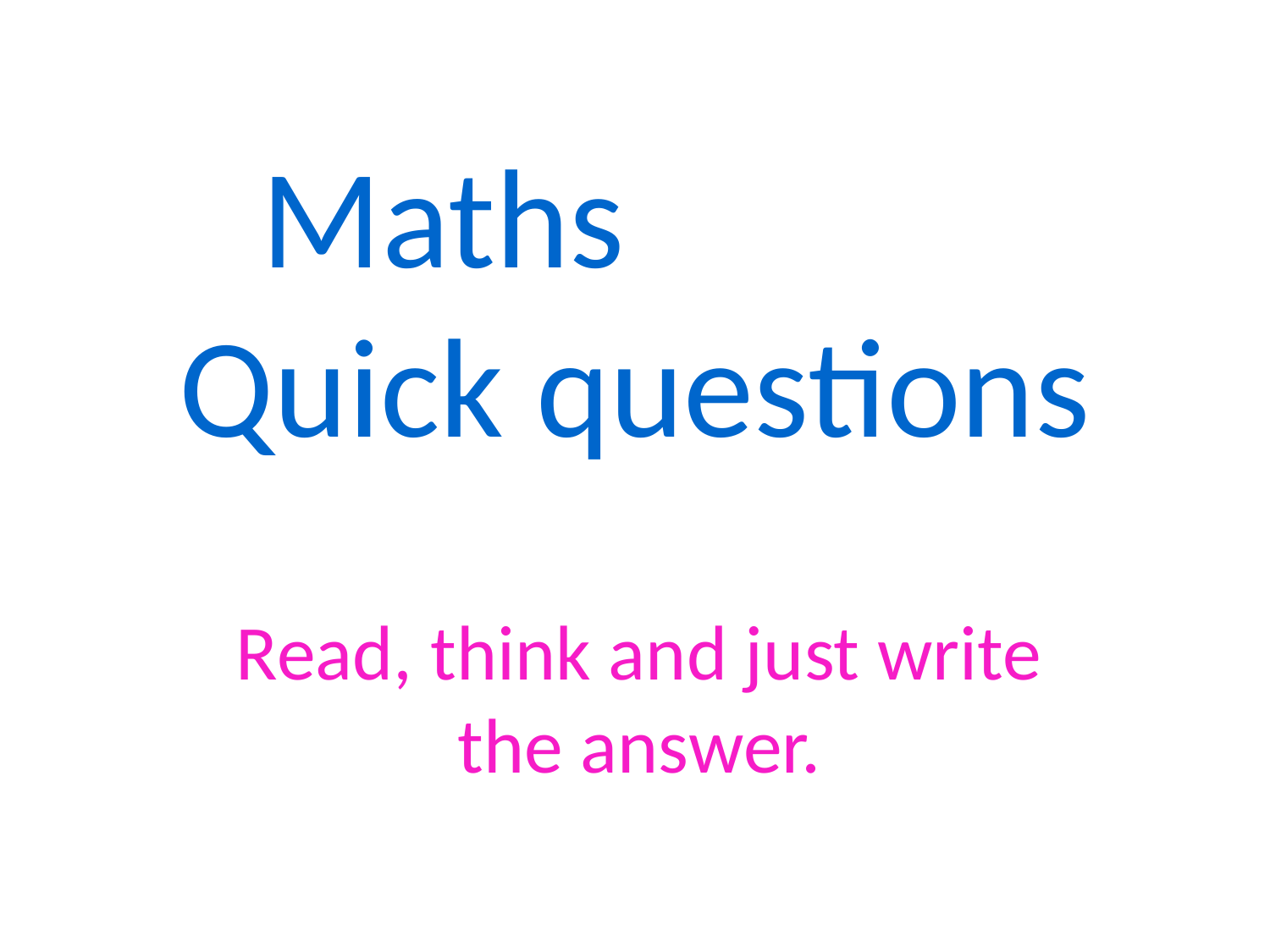

# Maths             Quick questions
Read, think and just write the answer.